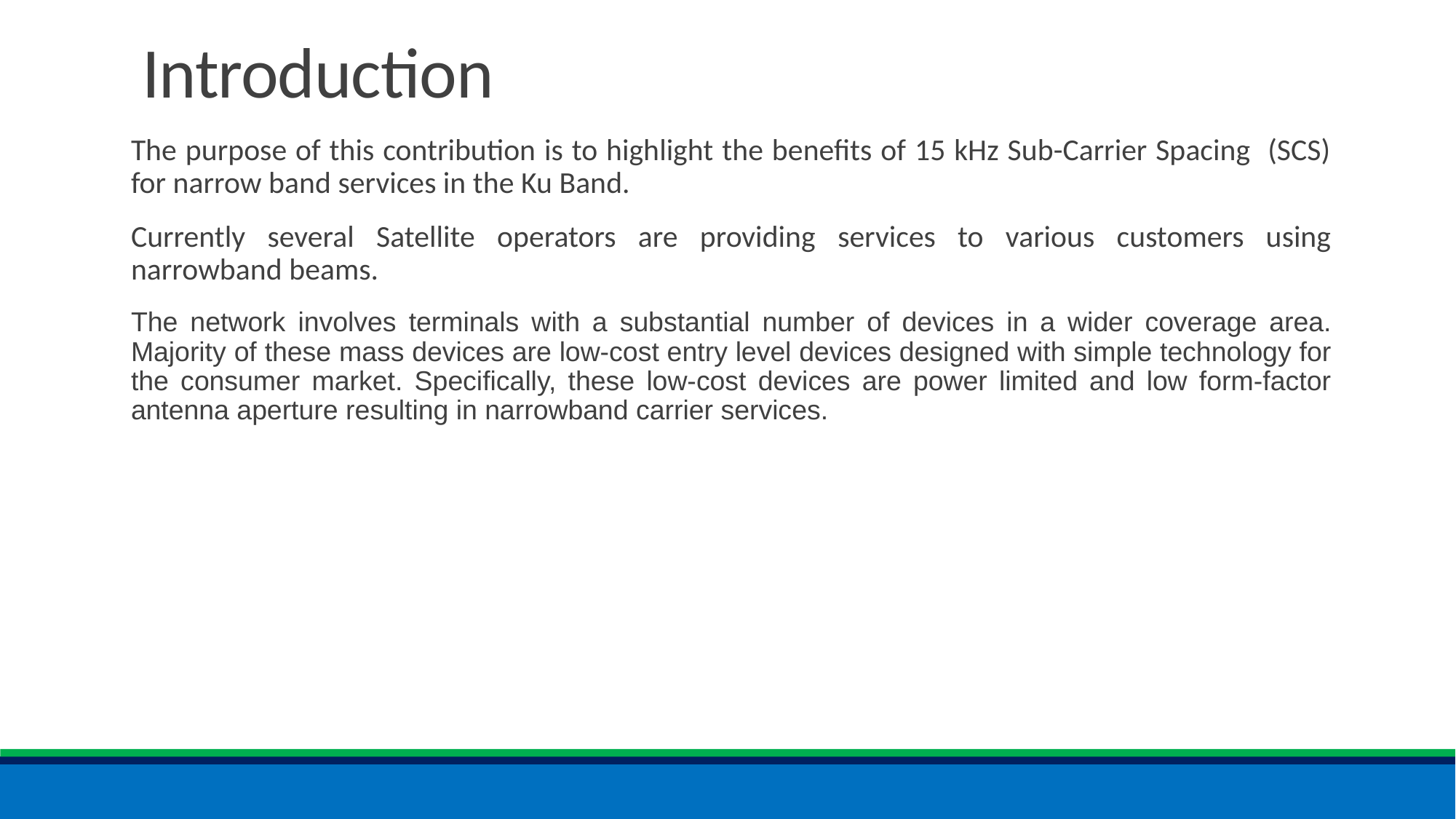

# Introduction
The purpose of this contribution is to highlight the benefits of 15 kHz Sub-Carrier Spacing  (SCS) for narrow band services in the Ku Band.
Currently several Satellite operators are providing services to various customers using narrowband beams.
The network involves terminals with a substantial number of devices in a wider coverage area. Majority of these mass devices are low-cost entry level devices designed with simple technology for the consumer market. Specifically, these low-cost devices are power limited and low form-factor antenna aperture resulting in narrowband carrier services.